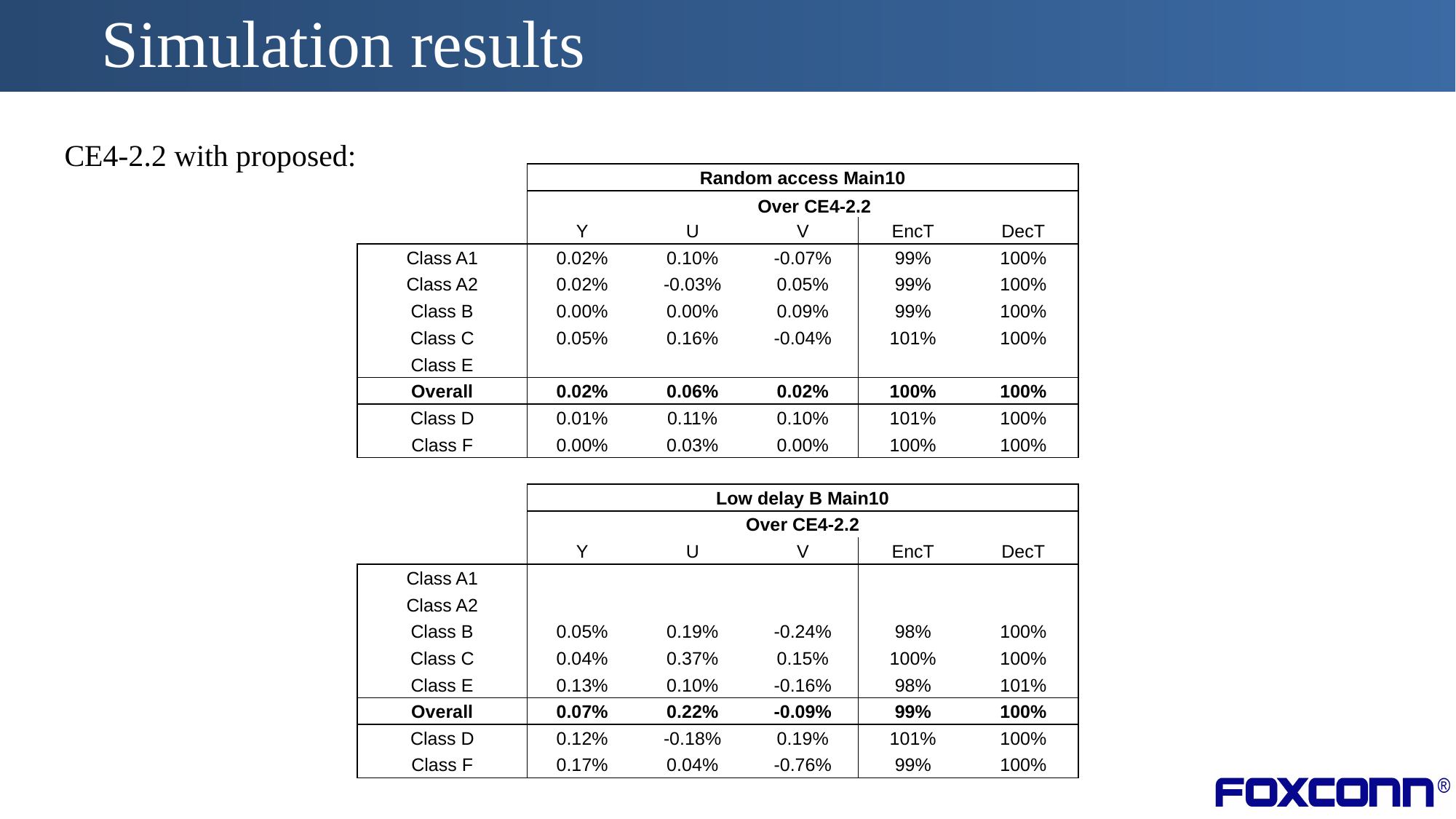

# Simulation results
CE4-2.2 with proposed:
|  | Random access Main10 |  |  |  |  |
| --- | --- | --- | --- | --- | --- |
|  | Over CE4-2.2 |  |  |  |  |
|  | Y | U | V | EncT | DecT |
| Class A1 | 0.02% | 0.10% | -0.07% | 99% | 100% |
| Class A2 | 0.02% | -0.03% | 0.05% | 99% | 100% |
| Class B | 0.00% | 0.00% | 0.09% | 99% | 100% |
| Class C | 0.05% | 0.16% | -0.04% | 101% | 100% |
| Class E |  |  |  |  |  |
| Overall | 0.02% | 0.06% | 0.02% | 100% | 100% |
| Class D | 0.01% | 0.11% | 0.10% | 101% | 100% |
| Class F | 0.00% | 0.03% | 0.00% | 100% | 100% |
|  |  |  |  |  |  |
|  | Low delay B Main10 |  |  |  |  |
|  | Over CE4-2.2 |  |  |  |  |
|  | Y | U | V | EncT | DecT |
| Class A1 |  |  |  |  |  |
| Class A2 |  |  |  |  |  |
| Class B | 0.05% | 0.19% | -0.24% | 98% | 100% |
| Class C | 0.04% | 0.37% | 0.15% | 100% | 100% |
| Class E | 0.13% | 0.10% | -0.16% | 98% | 101% |
| Overall | 0.07% | 0.22% | -0.09% | 99% | 100% |
| Class D | 0.12% | -0.18% | 0.19% | 101% | 100% |
| Class F | 0.17% | 0.04% | -0.76% | 99% | 100% |